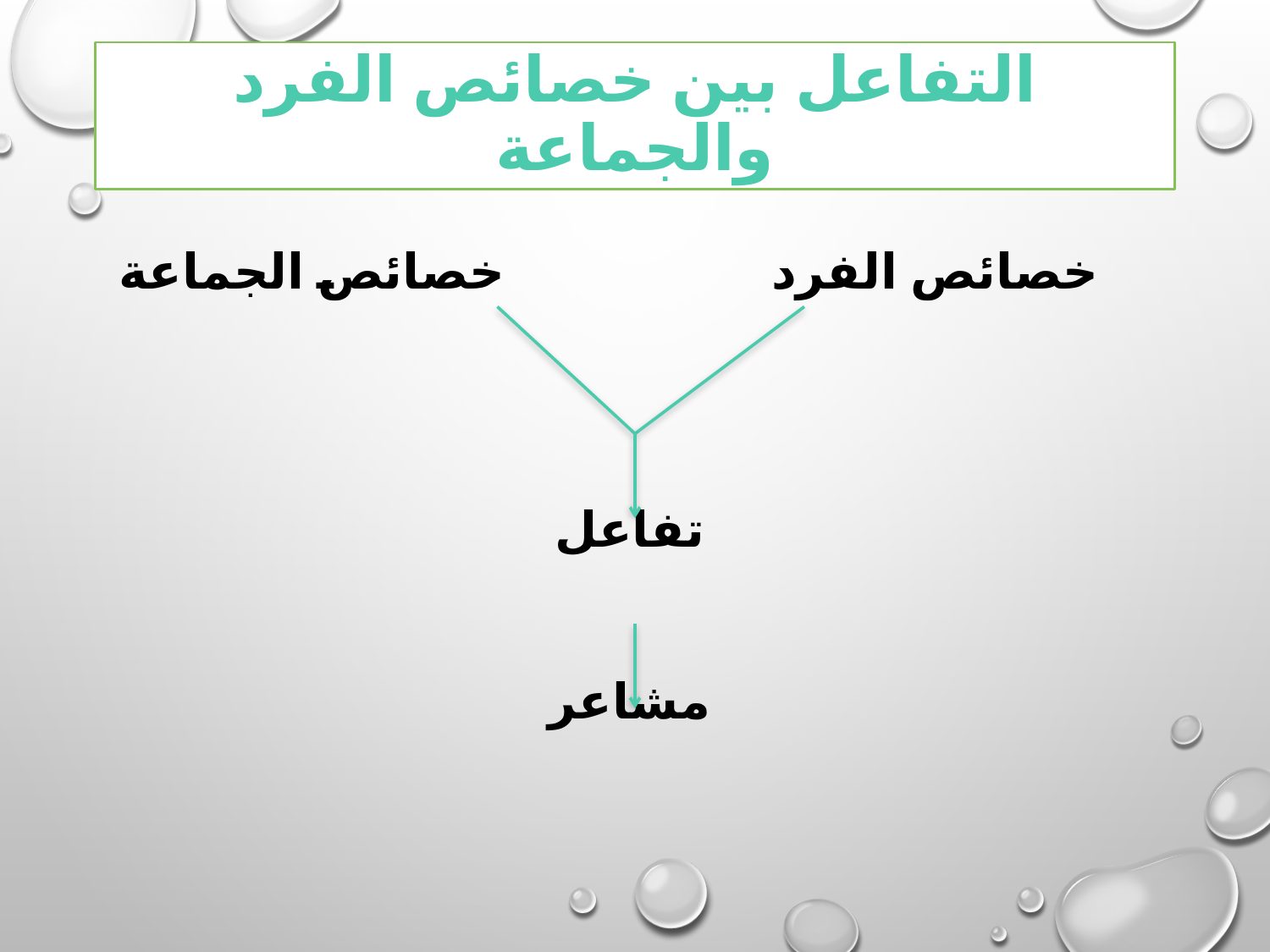

# التفاعل بين خصائص الفرد والجماعة
     خصائص الفرد                     خصائص الجماعة

تفاعل

مشاعر